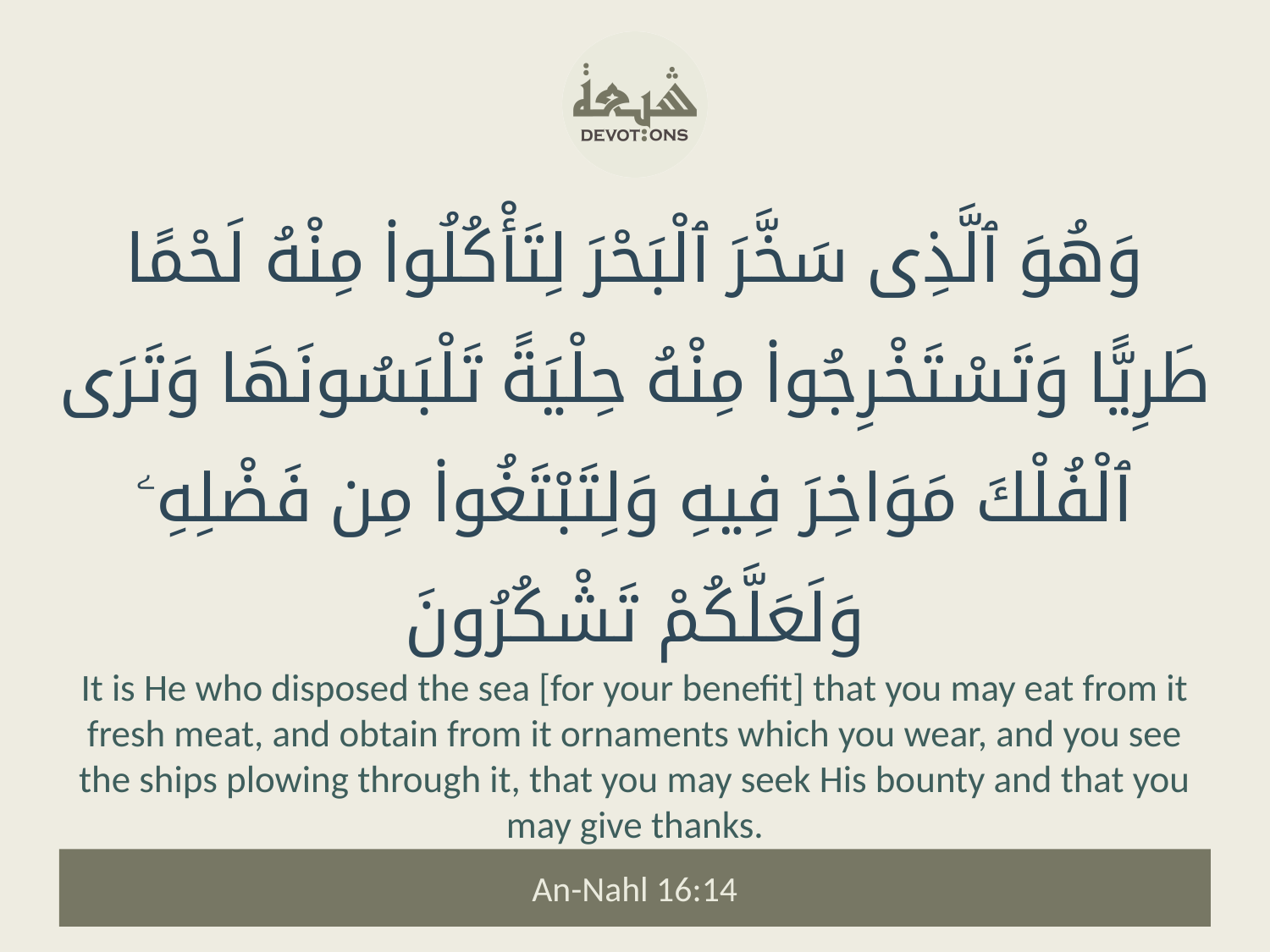

وَهُوَ ٱلَّذِى سَخَّرَ ٱلْبَحْرَ لِتَأْكُلُوا۟ مِنْهُ لَحْمًا طَرِيًّا وَتَسْتَخْرِجُوا۟ مِنْهُ حِلْيَةً تَلْبَسُونَهَا وَتَرَى ٱلْفُلْكَ مَوَاخِرَ فِيهِ وَلِتَبْتَغُوا۟ مِن فَضْلِهِۦ وَلَعَلَّكُمْ تَشْكُرُونَ
It is He who disposed the sea [for your benefit] that you may eat from it fresh meat, and obtain from it ornaments which you wear, and you see the ships plowing through it, that you may seek His bounty and that you may give thanks.
An-Nahl 16:14